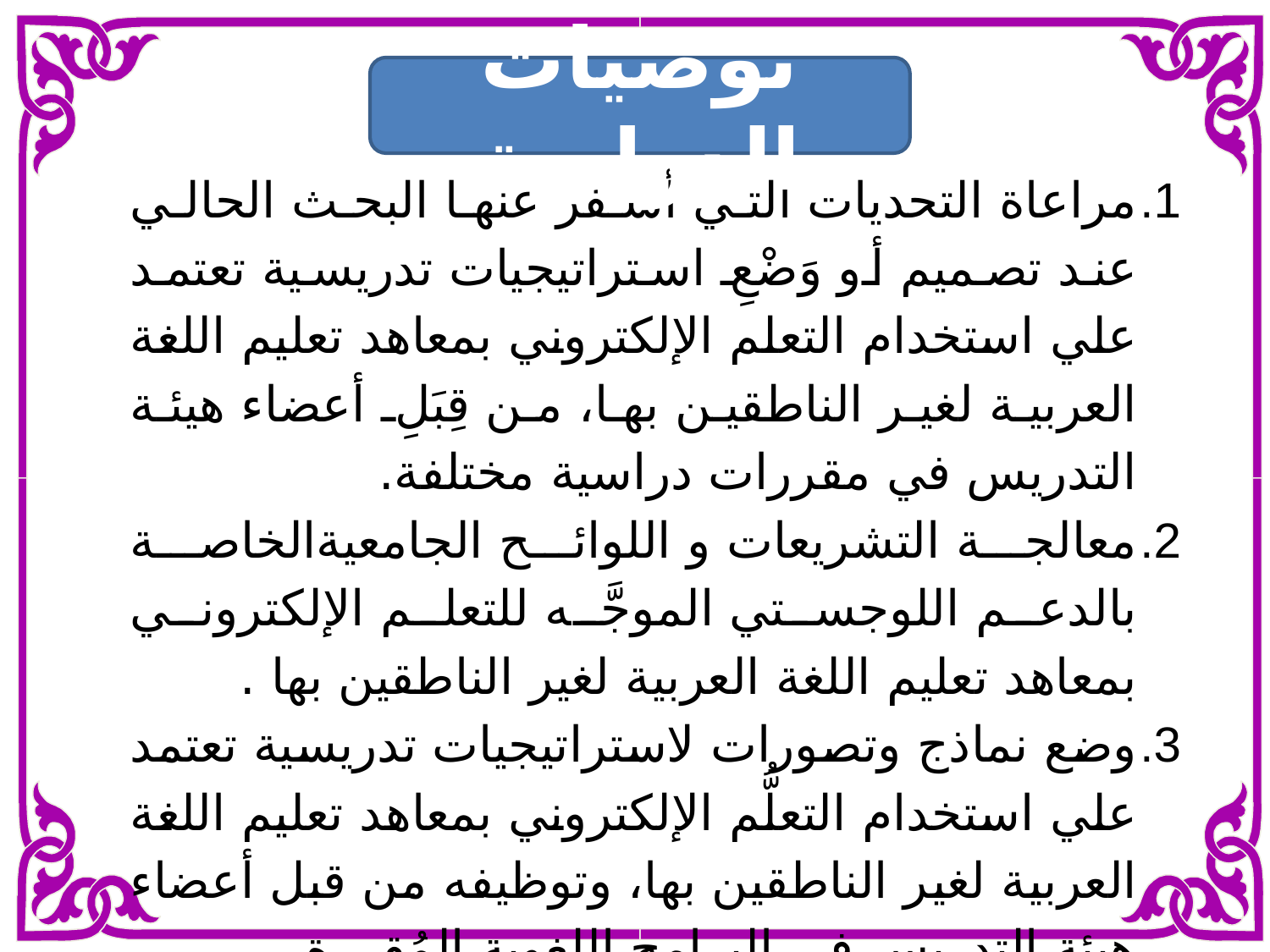

توصيات الدراسة
مراعاة التحديات التي أسفر عنها البحث الحالي عند تصميم أو وَضْعِ استراتيجيات تدريسية تعتمد علي استخدام التعلم الإلكتروني بمعاهد تعليم اللغة العربية لغير الناطقين بها، من قِبَلِ أعضاء هيئة التدريس في مقررات دراسية مختلفة.
معالجة التشريعات و اللوائح الجامعيةالخاصة بالدعم اللوجستي الموجَّه للتعلم الإلكتروني بمعاهد تعليم اللغة العربية لغير الناطقين بها .
وضع نماذج وتصورات لاستراتيجيات تدريسية تعتمد علي استخدام التعلُّم الإلكتروني بمعاهد تعليم اللغة العربية لغير الناطقين بها، وتوظيفه من قبل أعضاء هيئة التدريس في البرامج اللغوية المُقررة.
تبنيِّ  وزارة التعليم العالي بالمملكة مشروعاً وطنيًا تدريبياً لأعضاء هيئة التدريس بمعاهد تعليم اللغة العربية لغير الناطقين بها،تدربهم خلاله على استخدام التعلم الإلكتروني في البرامج والمقررات اللغوية المرتبطة بتخصصاتهم .